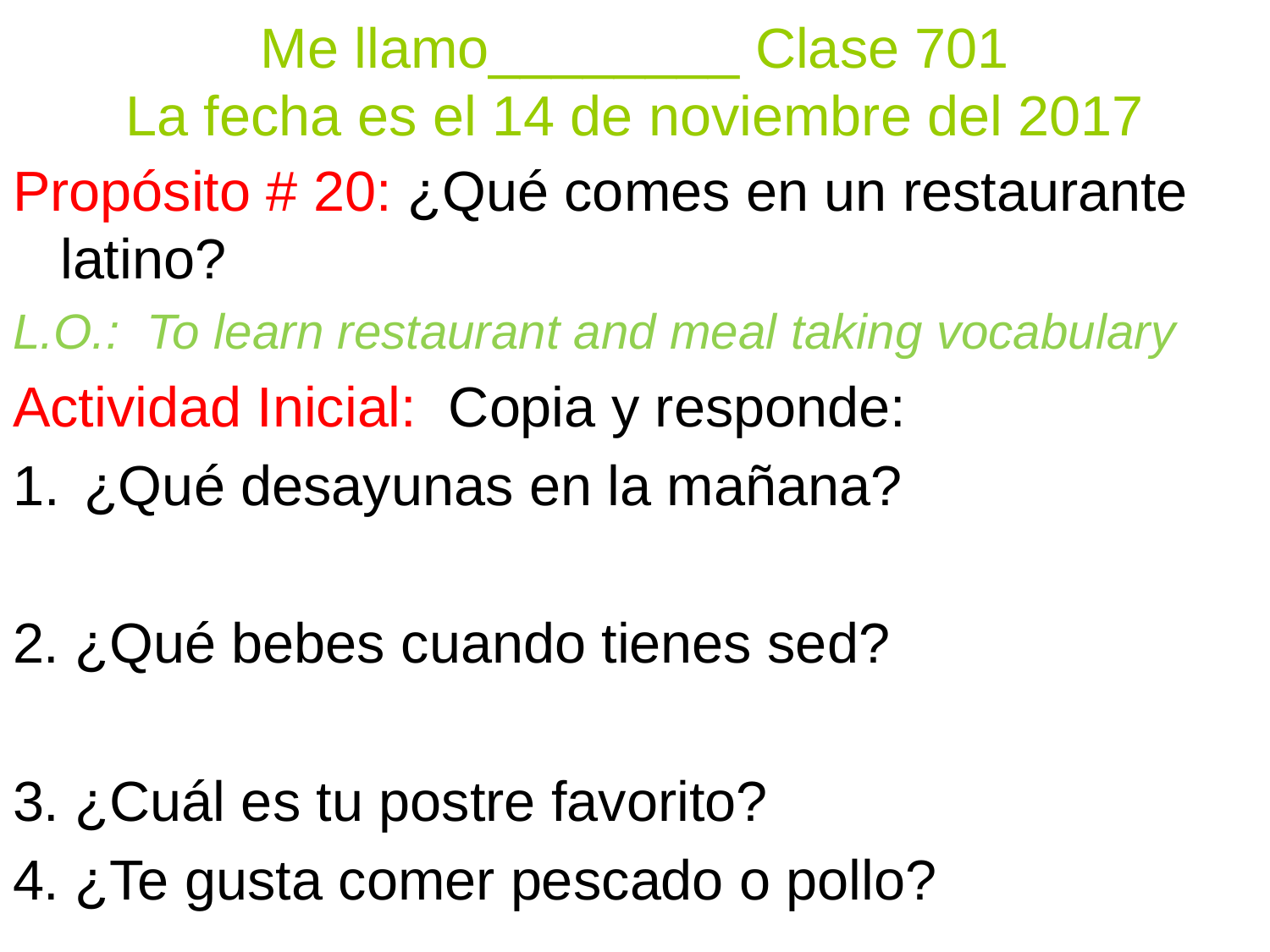

# Me llamo________ Clase 701 La fecha es el 14 de noviembre del 2017
Propósito # 20: ¿Qué comes en un restaurante latino?
L.O.:  To learn restaurant and meal taking vocabulary
Actividad Inicial:  Copia y responde:
¿Qué desayunas en la mañana?

2. ¿Qué bebes cuando tienes sed?

3. ¿Cuál es tu postre favorito?
4. ¿Te gusta comer pescado o pollo?